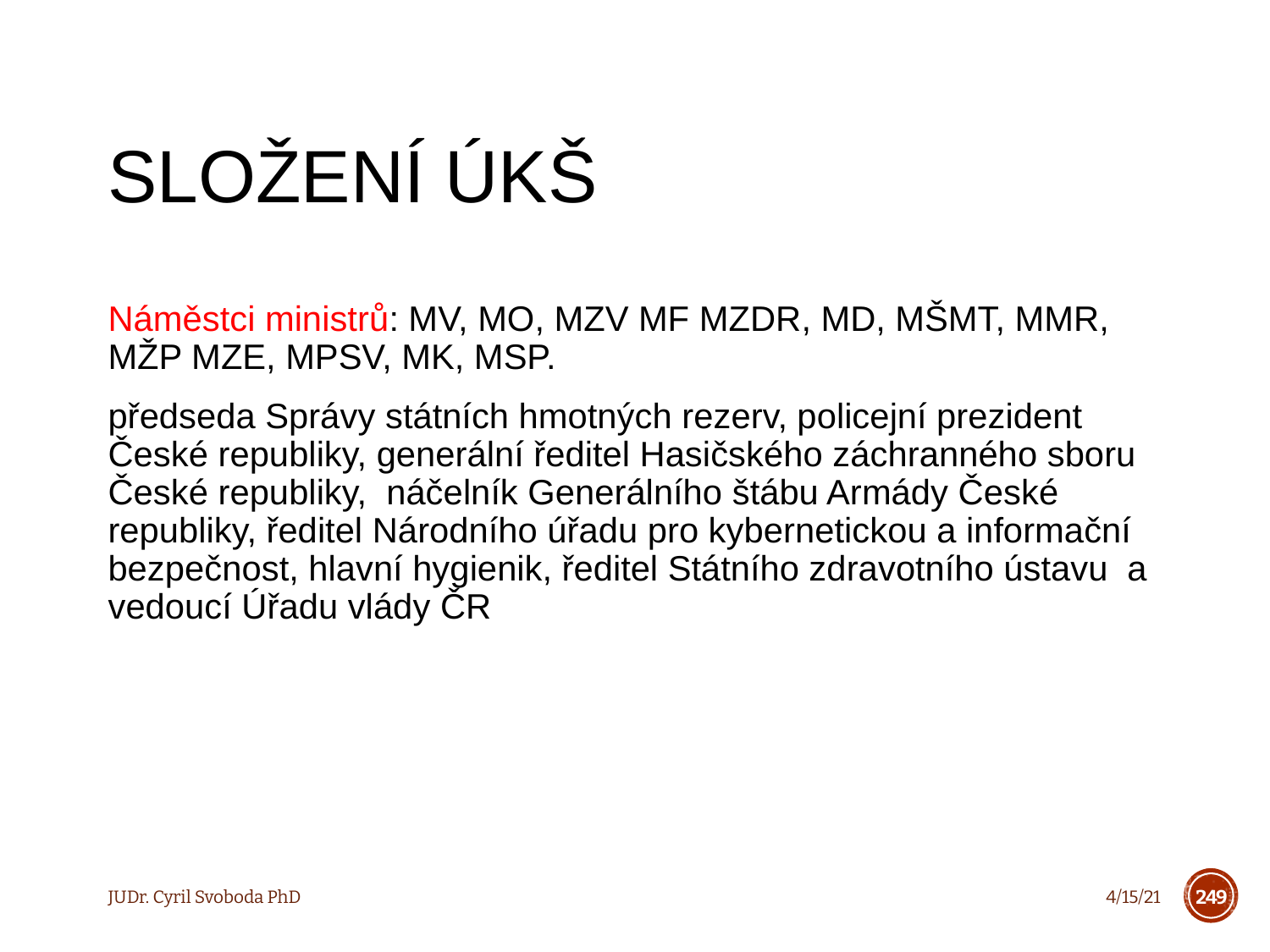

# Složení ÚKŠ
Náměstci ministrů: MV, MO, MZV MF MZDR, MD, MŠMT, MMR, MŽP MZE, MPSV, MK, MSP.
předseda Správy státních hmotných rezerv, policejní prezident České republiky, generální ředitel Hasičského záchranného sboru České republiky,  náčelník Generálního štábu Armády České republiky, ředitel Národního úřadu pro kybernetickou a informační bezpečnost, hlavní hygienik, ředitel Státního zdravotního ústavu  a  vedoucí Úřadu vlády ČR
JUDr. Cyril Svoboda PhD
4/15/21
249